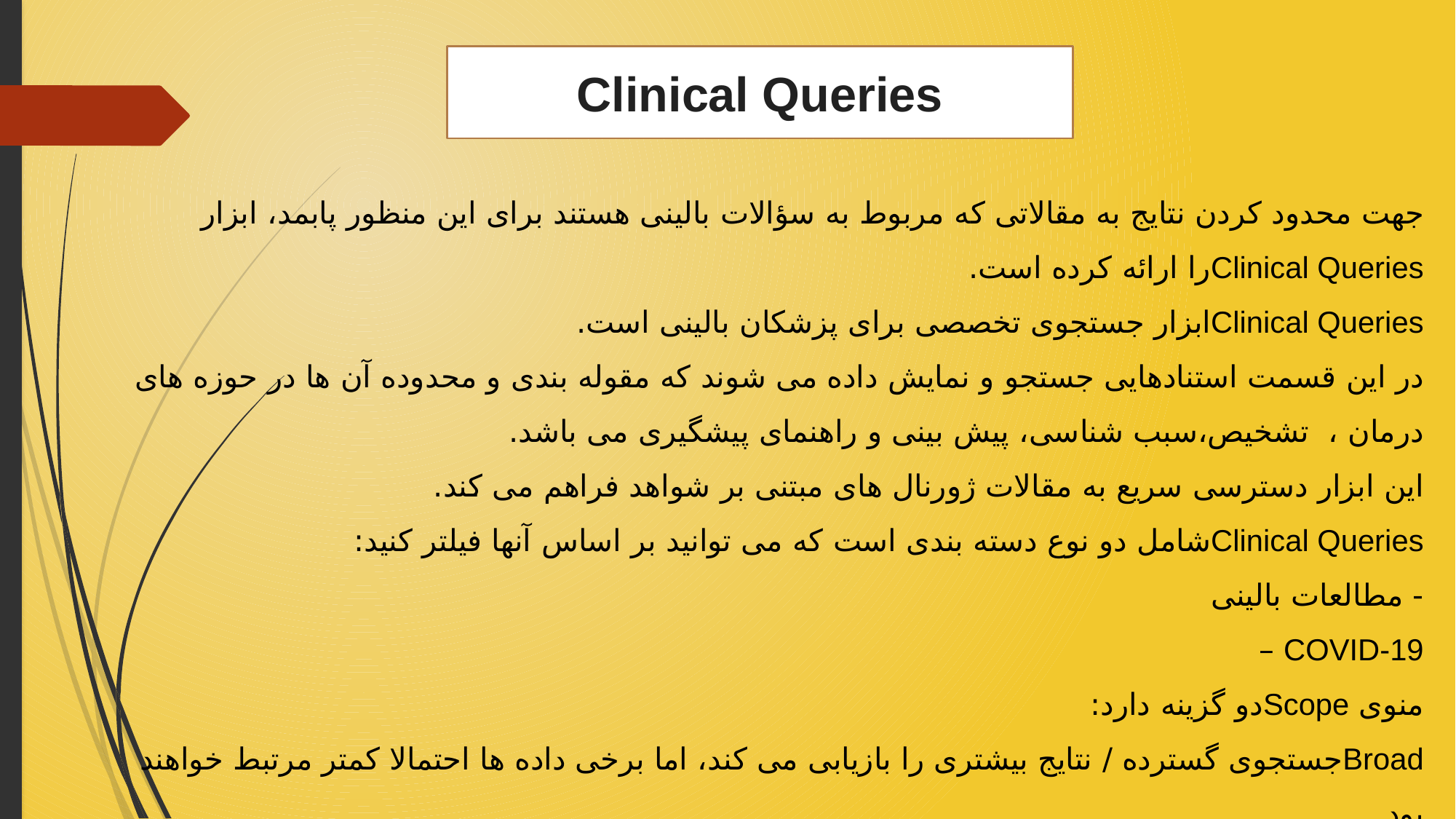

Clinical Queries
جهت محدود کردن نتایج به مقالاتی که مربوط به سؤالات بالینی هستند برای این منظور پابمد، ابزار Clinical Queriesرا ارائه کرده است.
Clinical Queriesابزار جستجوی تخصصی برای پزشکان بالینی است.
در این قسمت استنادهایی جستجو و نمایش داده می شوند که مقوله بندی و محدوده آن ها در حوزه های درمان ،  تشخیص،سبب شناسی، پیش بینی و راهنمای پیشگیری می باشد.
این ابزار دسترسی سریع به مقالات ژورنال های مبتنی بر شواهد فراهم می کند.
Clinical Queriesشامل دو نوع دسته بندی است که می توانید بر اساس آنها فیلتر کنید:
- مطالعات بالینی
‌COVID-19 –
منوی Scopeدو گزینه دارد:
Broadجستجوی گسترده / نتایج بیشتری را بازیابی می کند، اما برخی داده ها احتمالا کمتر مرتبط خواهند بود.
Narrow  جستجوی محدود / استنادات دقیق تر و مرتبط تری را پیدا می کند اما تعداد نتایج کمتر خواهند بود.